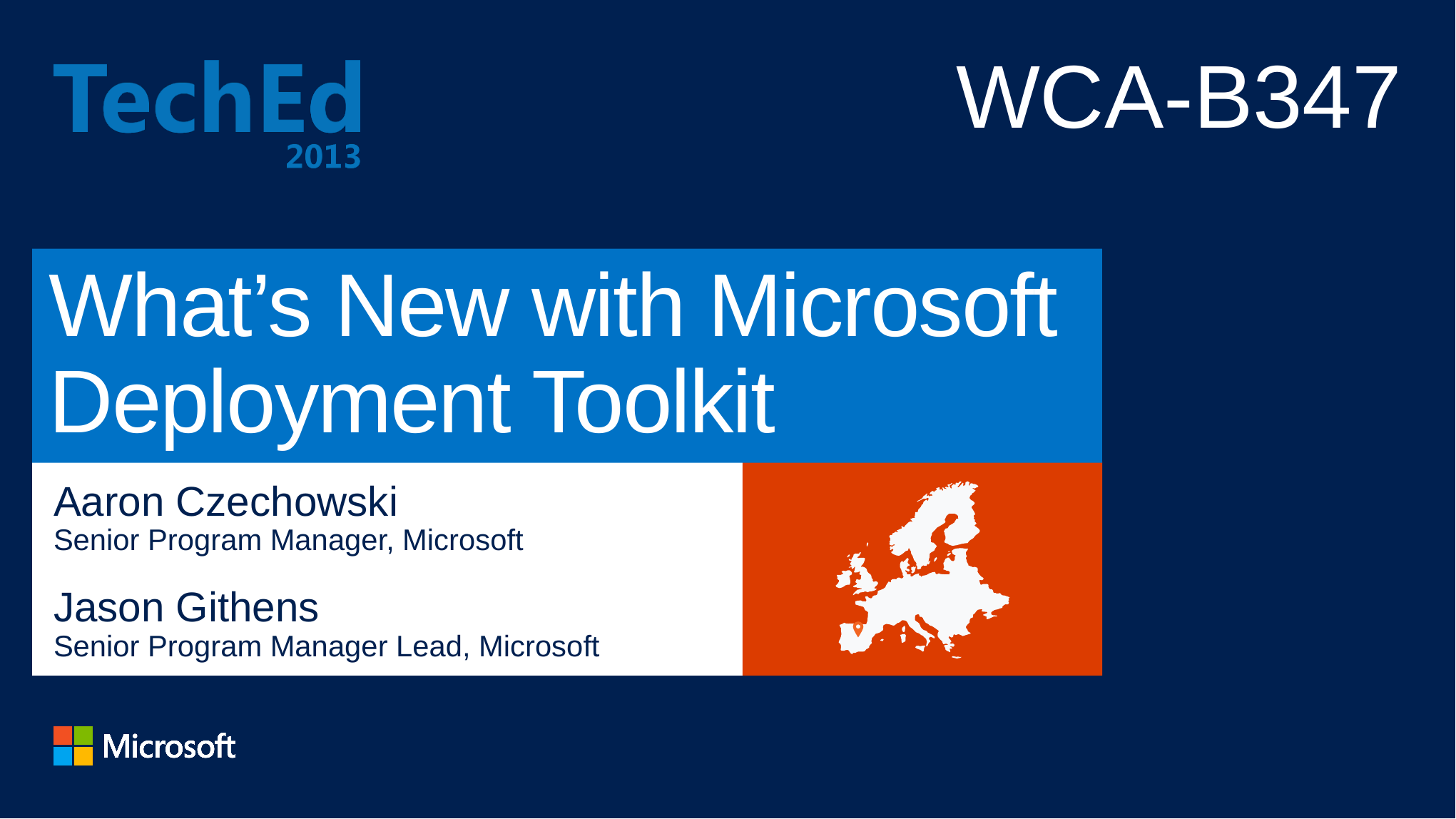

WCA-B347
# What’s New with Microsoft Deployment Toolkit
Aaron Czechowski
Senior Program Manager, Microsoft

Jason Githens
Senior Program Manager Lead, Microsoft